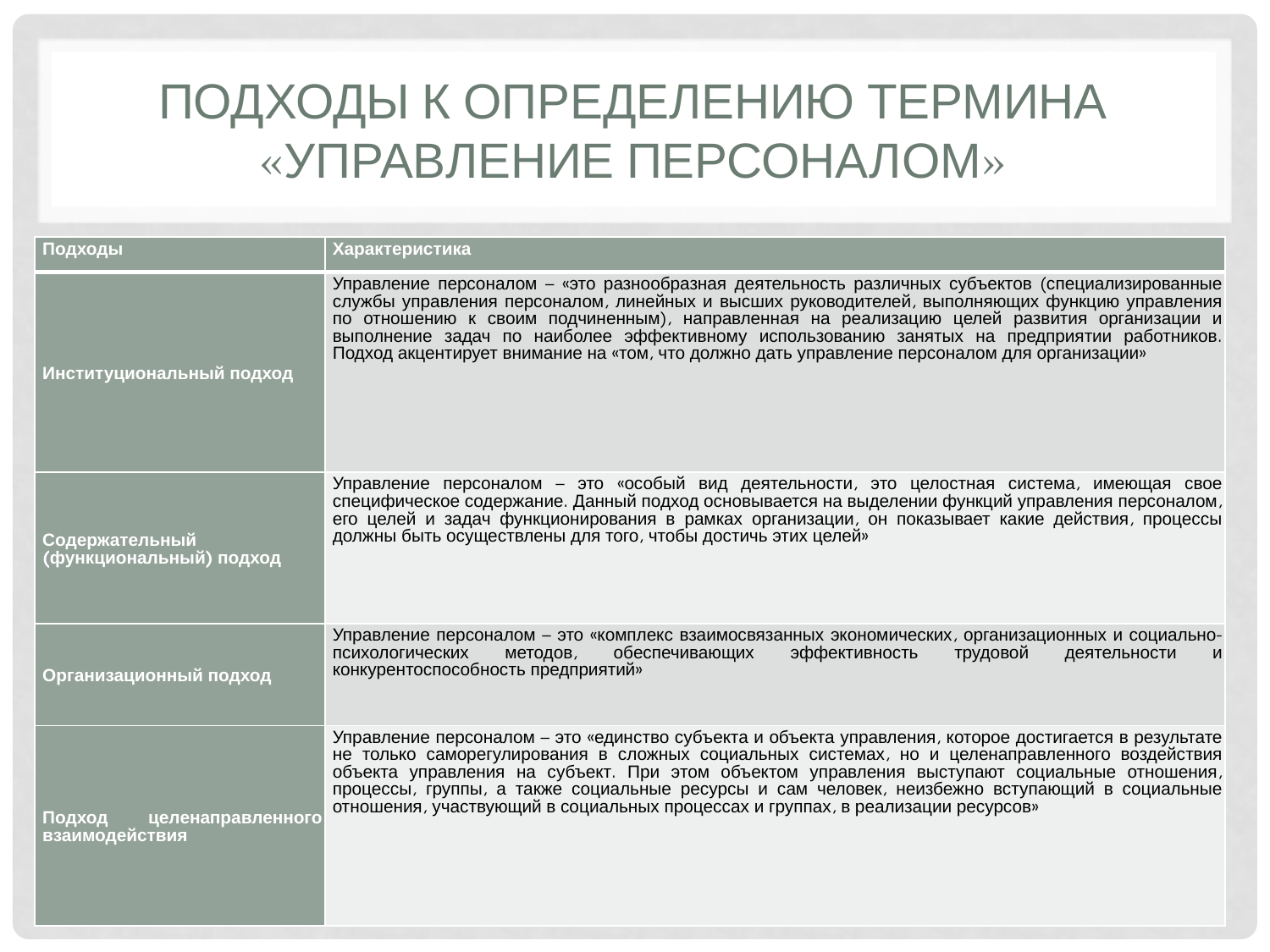

# Подходы к определению термина «Управление персоналом»
| Подходы | Характеристика |
| --- | --- |
| Институциональный подход | Управление персоналом – «это разнообразная деятельность различных субъектов (специализированные службы управления персоналом, линейных и высших руководителей, выполняющих функцию управления по отношению к своим подчиненным), направленная на реализацию целей развития организации и выполнение задач по наиболее эффективному использованию занятых на предприятии работников. Подход акцентирует внимание на «том, что должно дать управление персоналом для организации» |
| Содержательный (функциональный) подход | Управление персоналом – это «особый вид деятельности, это целостная система, имеющая свое специфическое содержание. Данный подход основывается на выделении функций управления персоналом, его целей и задач функционирования в рамках организации, он показывает какие действия, процессы должны быть осуществлены для того, чтобы достичь этих целей» |
| Организационный подход | Управление персоналом – это «комплекс взаимосвязанных экономических, организационных и социально-психологических методов, обеспечивающих эффективность трудовой деятельности и конкурентоспособность предприятий» |
| Подход целенаправленного взаимодействия | Управление персоналом – это «единство субъекта и объекта управления, которое достигается в результате не только саморегулирования в сложных социальных системах, но и целенаправленного воздействия объекта управления на субъект. При этом объектом управления выступают социальные отношения, процессы, группы, а также социальные ресурсы и сам человек, неизбежно вступающий в социальные отношения, участвующий в социальных процессах и группах, в реализации ресурсов» |